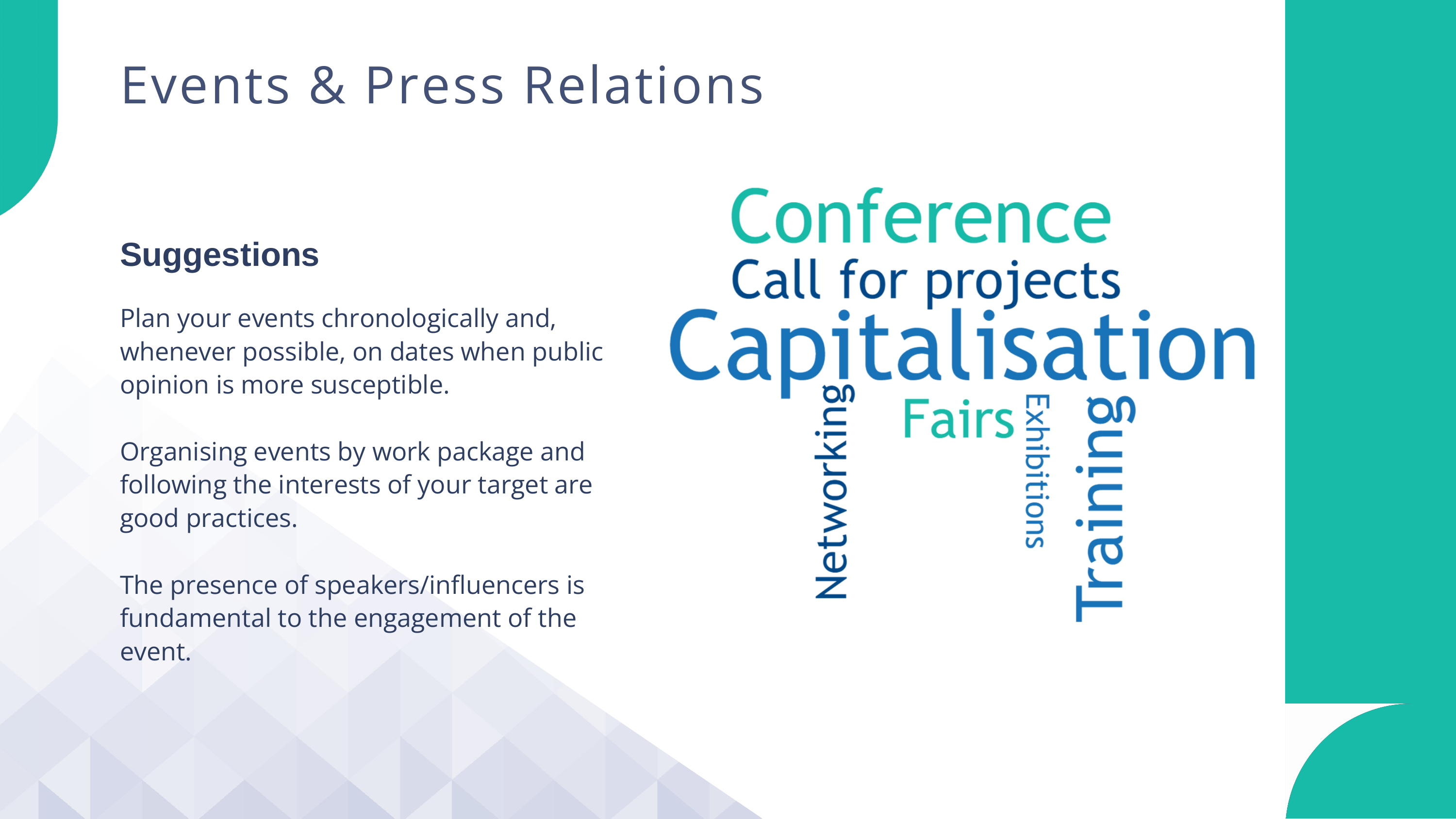

Events & Press Relations

Suggestions

Plan your events chronologically and, whenever possible, on dates when public opinion is more susceptible.

Organising events by work package and following the interests of your target are good practices.

The presence of speakers/influencers is fundamental to the engagement of the event.